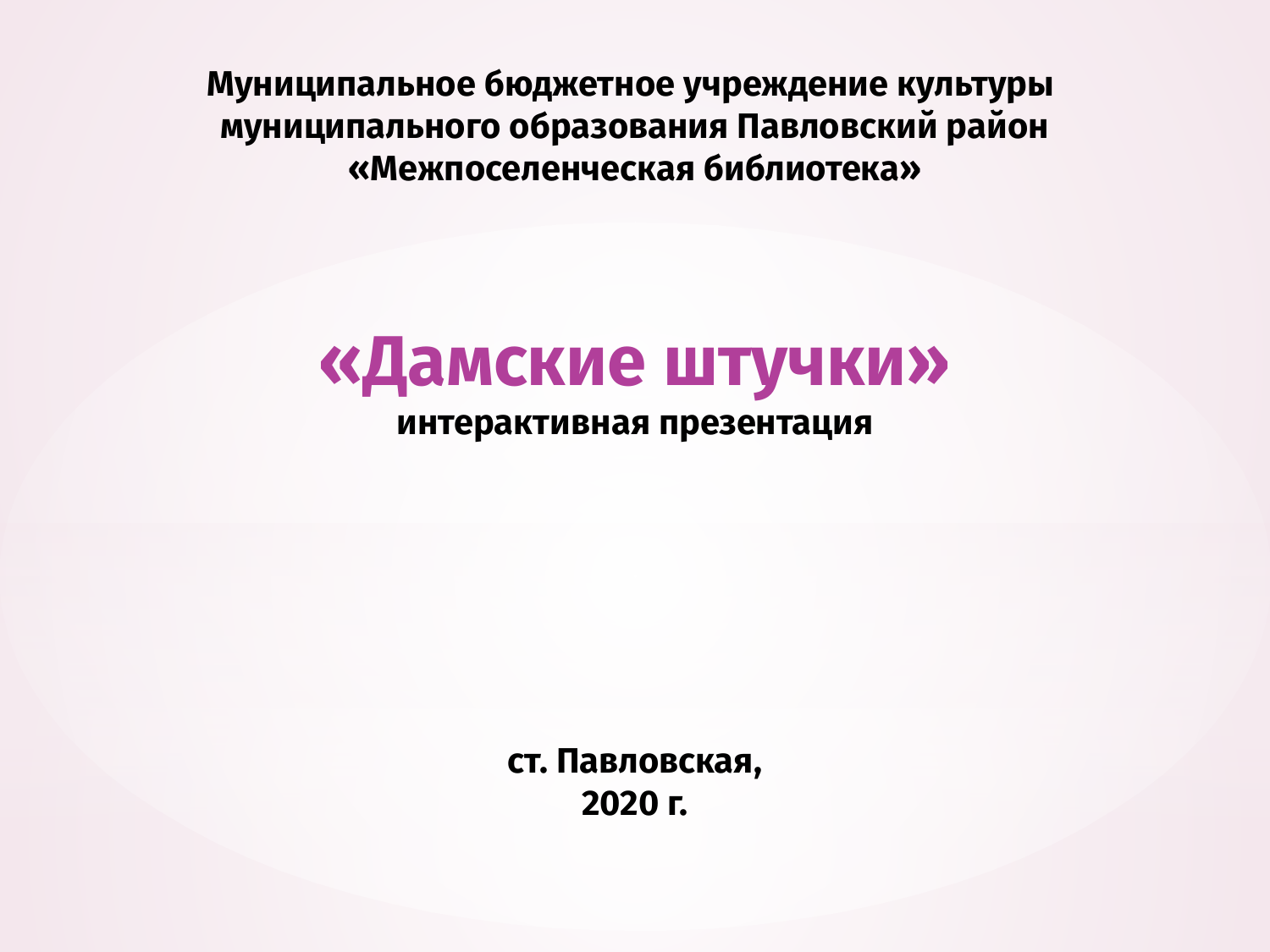

Муниципальное бюджетное учреждение культуры
муниципального образования Павловский район
«Межпоселенческая библиотека»

 «Дамские штучки»
интерактивная презентация

ст. Павловская,
2020 г.